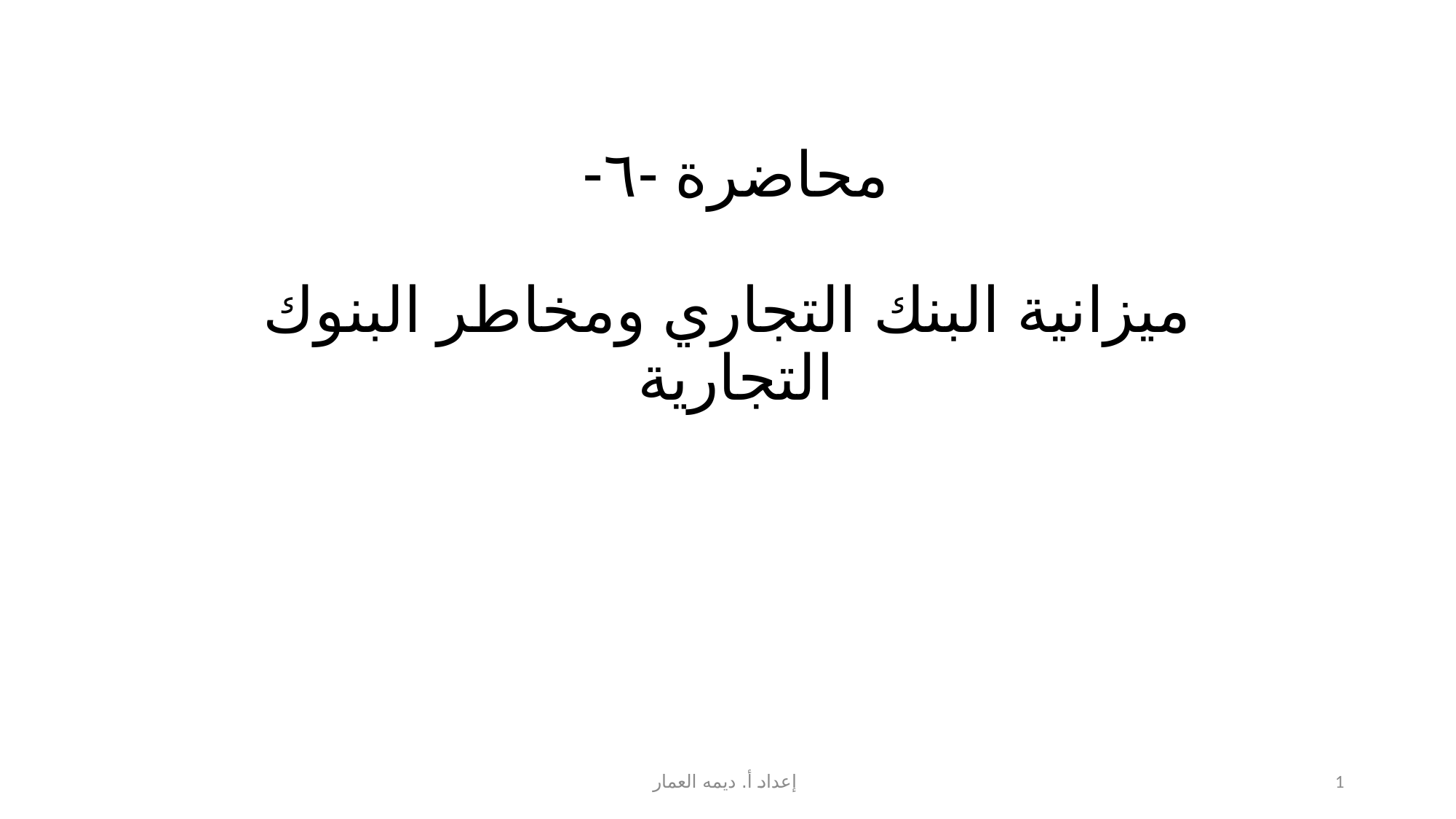

# محاضرة -٦- ميزانية البنك التجاري ومخاطر البنوك التجارية
إعداد أ. ديمه العمار
1